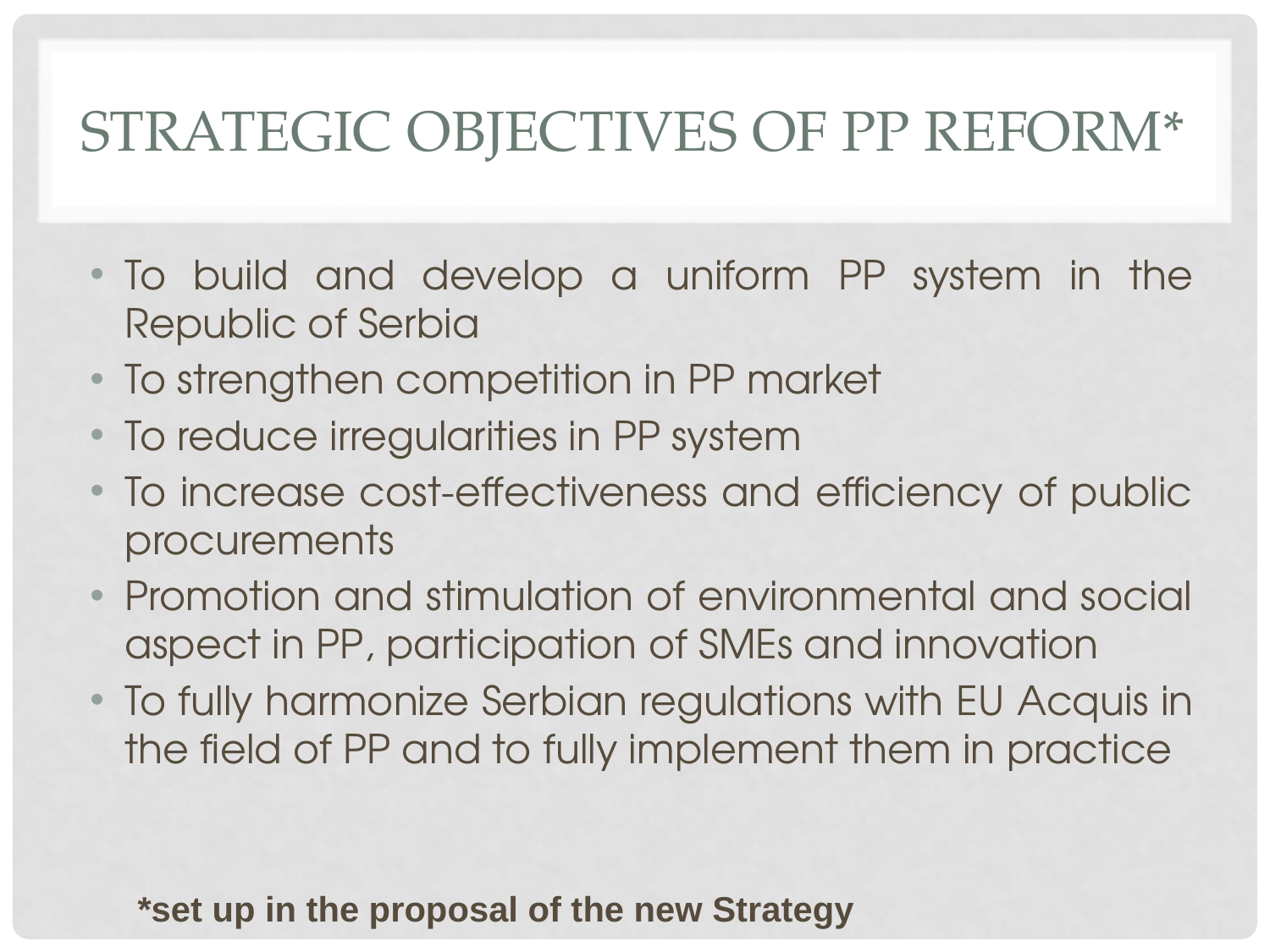

# Strategic objectives of pp reform*
To build and develop a uniform PP system in the Republic of Serbia
To strengthen competition in PP market
To reduce irregularities in PP system
To increase cost-effectiveness and efficiency of public procurements
Promotion and stimulation of environmental and social aspect in PP, participation of SMEs and innovation
To fully harmonize Serbian regulations with EU Acquis in the field of PP and to fully implement them in practice
*set up in the proposal of the new Strategy